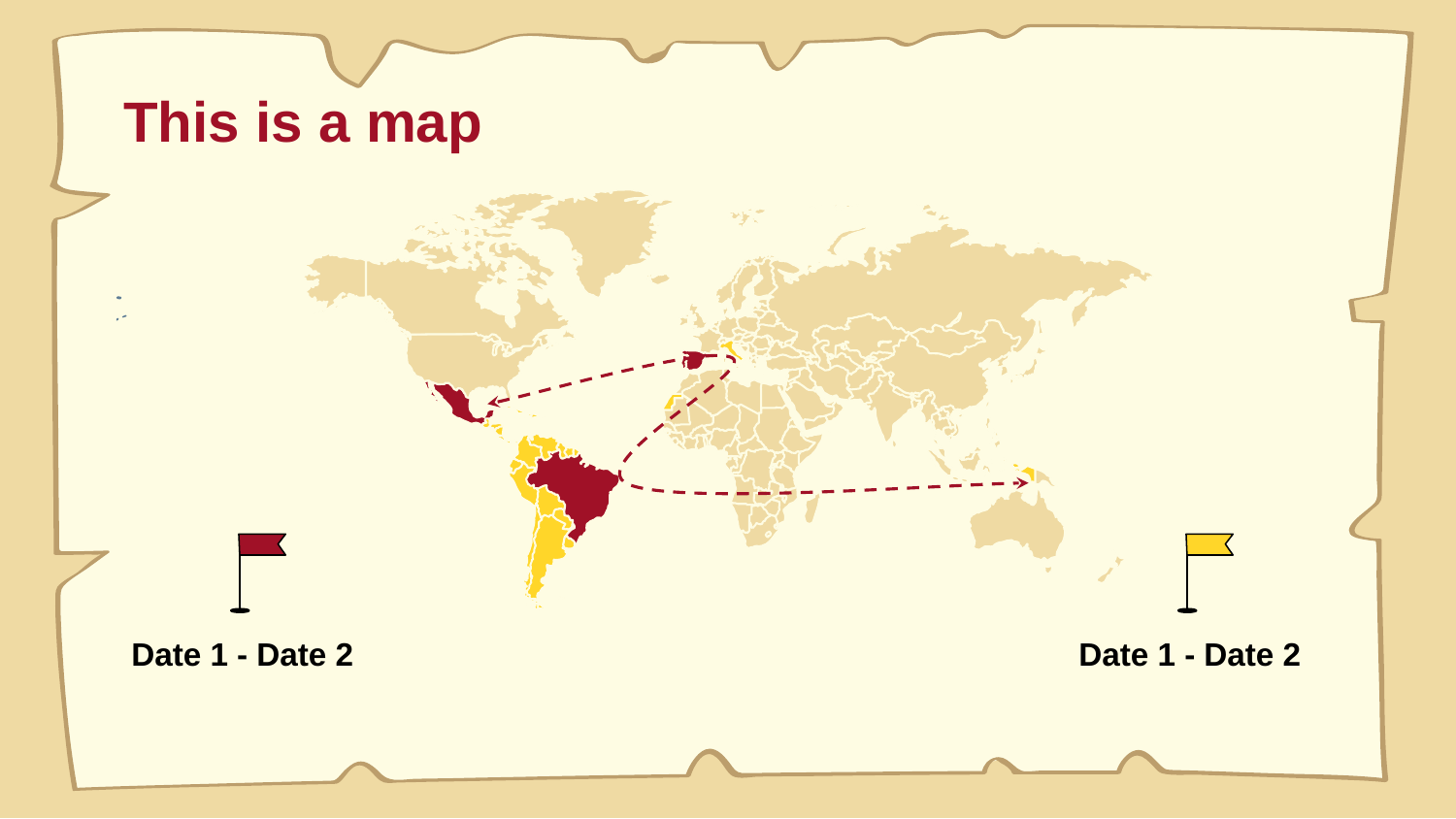

# This is a map

Date 1 - Date 2
Date 1 - Date 2